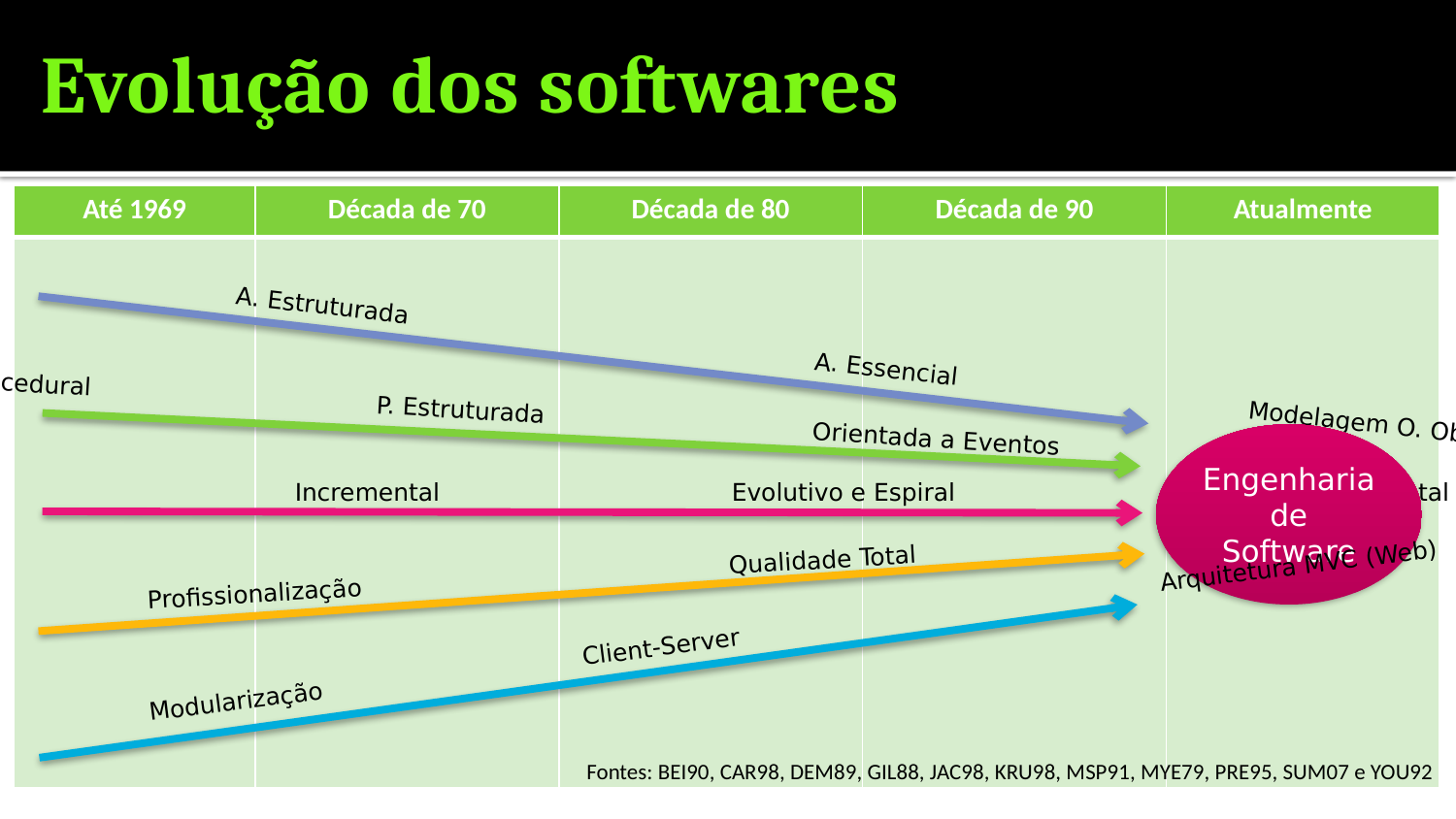

# Evolução dos softwares
| Até 1969 | Década de 70 | Década de 80 | Década de 90 | Atualmente |
| --- | --- | --- | --- | --- |
|  |  |  |  |  |
Análise Clássica			A. Estruturada			A. Essencial			Modelagem O. Objeto
Programação Procedural		P. Estruturada		Orientada a Eventos		O. Objetos
Engenharia de Software
Ciclo Cascata			Incremental			Evolutivo e Espiral		Iterativo & Incremental
Testes: Depuração			Profissionalização			Qualidade Total				Automação
Programa Monolítico		Modularização		Client-Server			Arquitetura MVC (Web)
Fontes: BEI90, CAR98, DEM89, GIL88, JAC98, KRU98, MSP91, MYE79, PRE95, SUM07 e YOU92